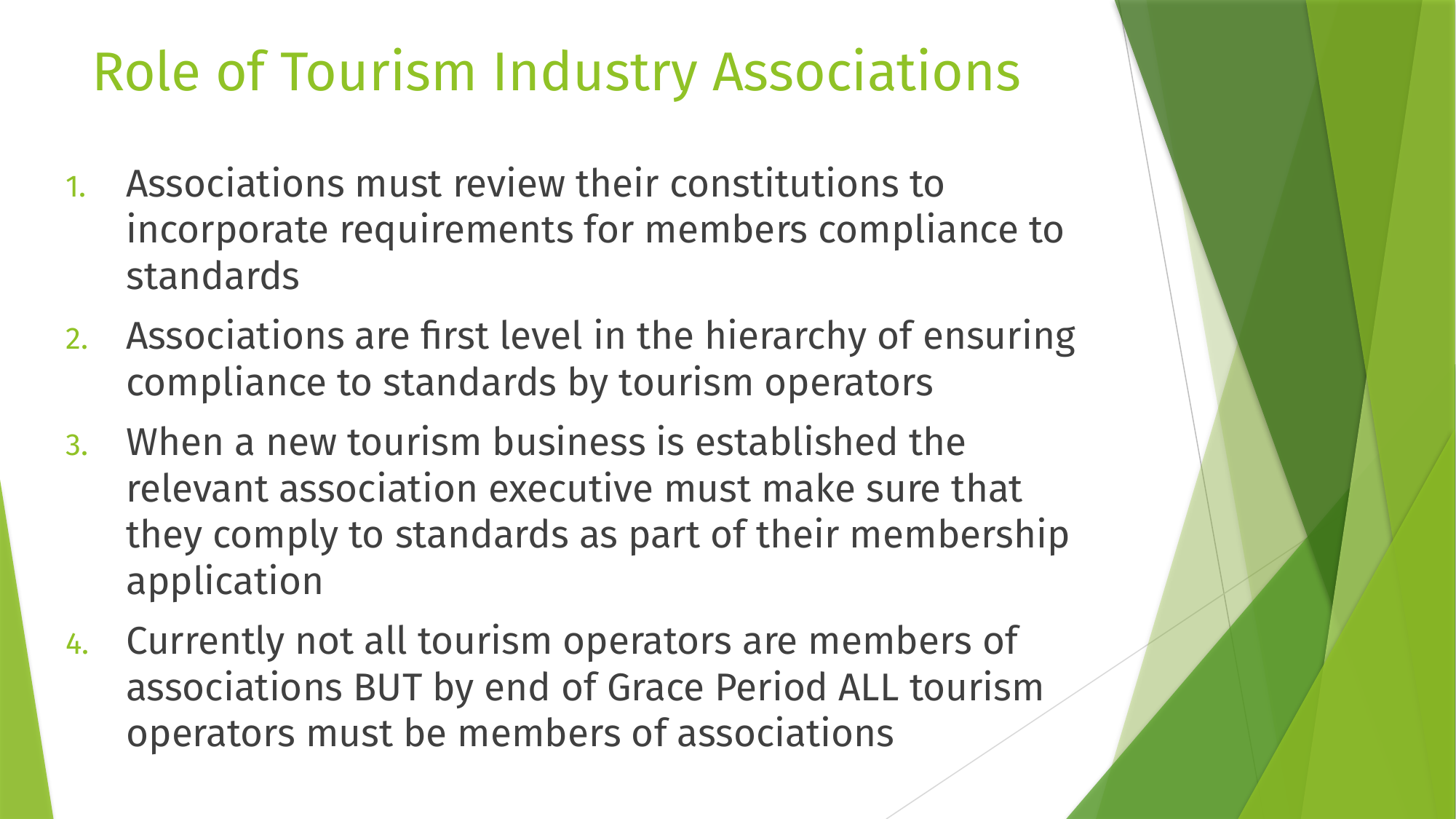

# Role of Tourism Industry Associations
Associations must review their constitutions to incorporate requirements for members compliance to standards
Associations are first level in the hierarchy of ensuring compliance to standards by tourism operators
When a new tourism business is established the relevant association executive must make sure that they comply to standards as part of their membership application
Currently not all tourism operators are members of associations BUT by end of Grace Period ALL tourism operators must be members of associations